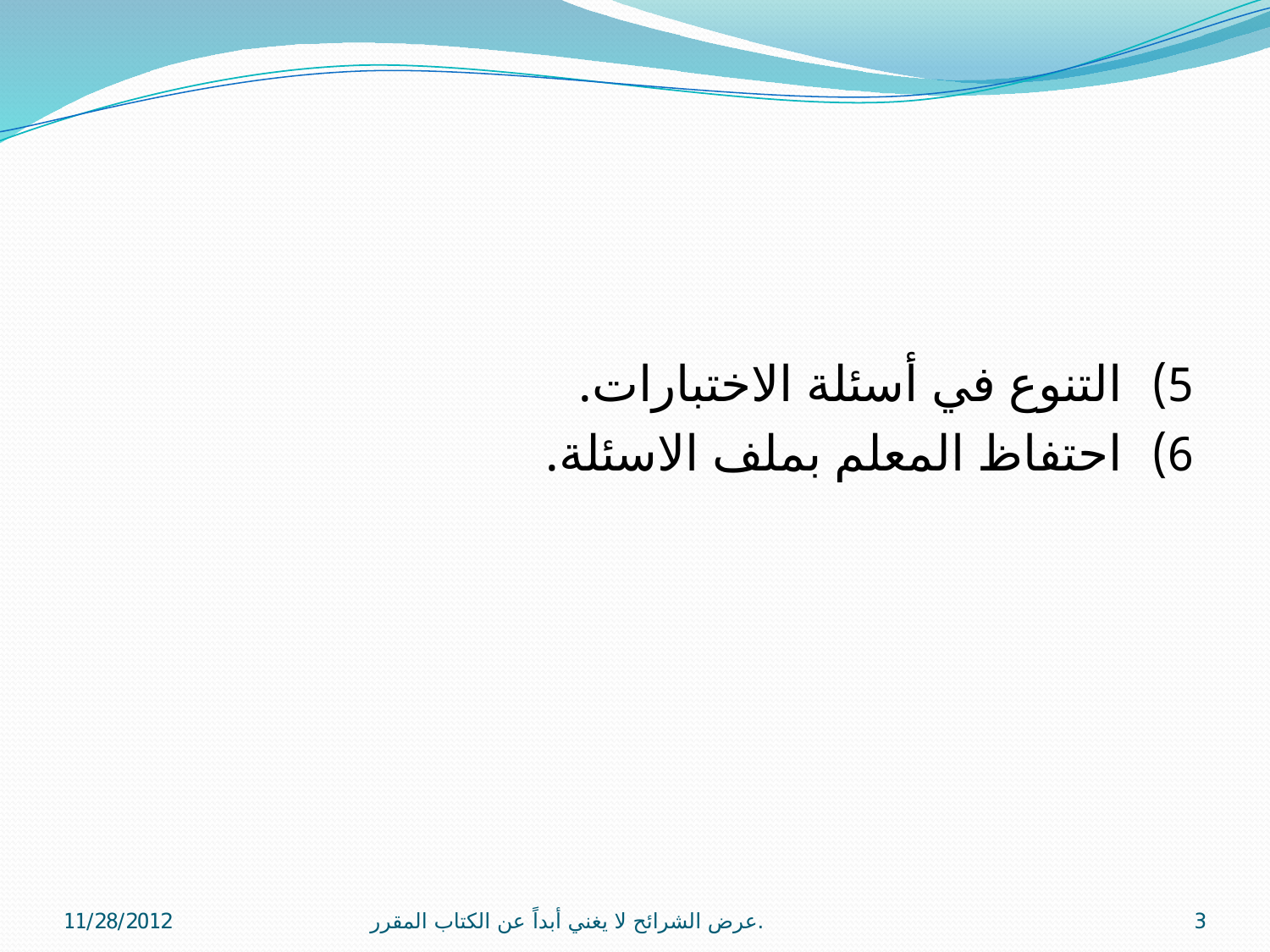

التنوع في أسئلة الاختبارات.
احتفاظ المعلم بملف الاسئلة.

11/28/2012
عرض الشرائح لا يغني أبداً عن الكتاب المقرر.
3